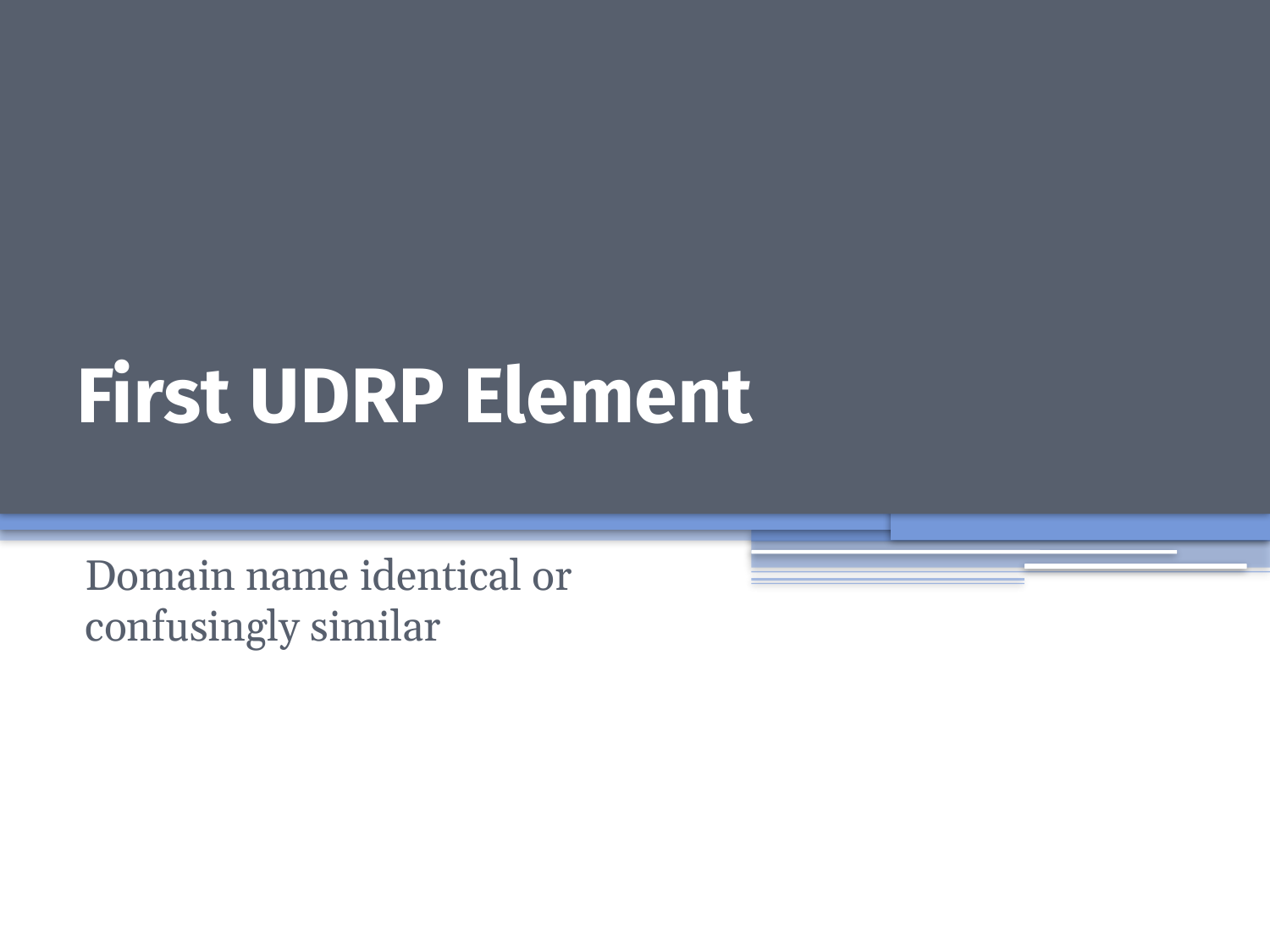

# First UDRP Element
Domain name identical or confusingly similar